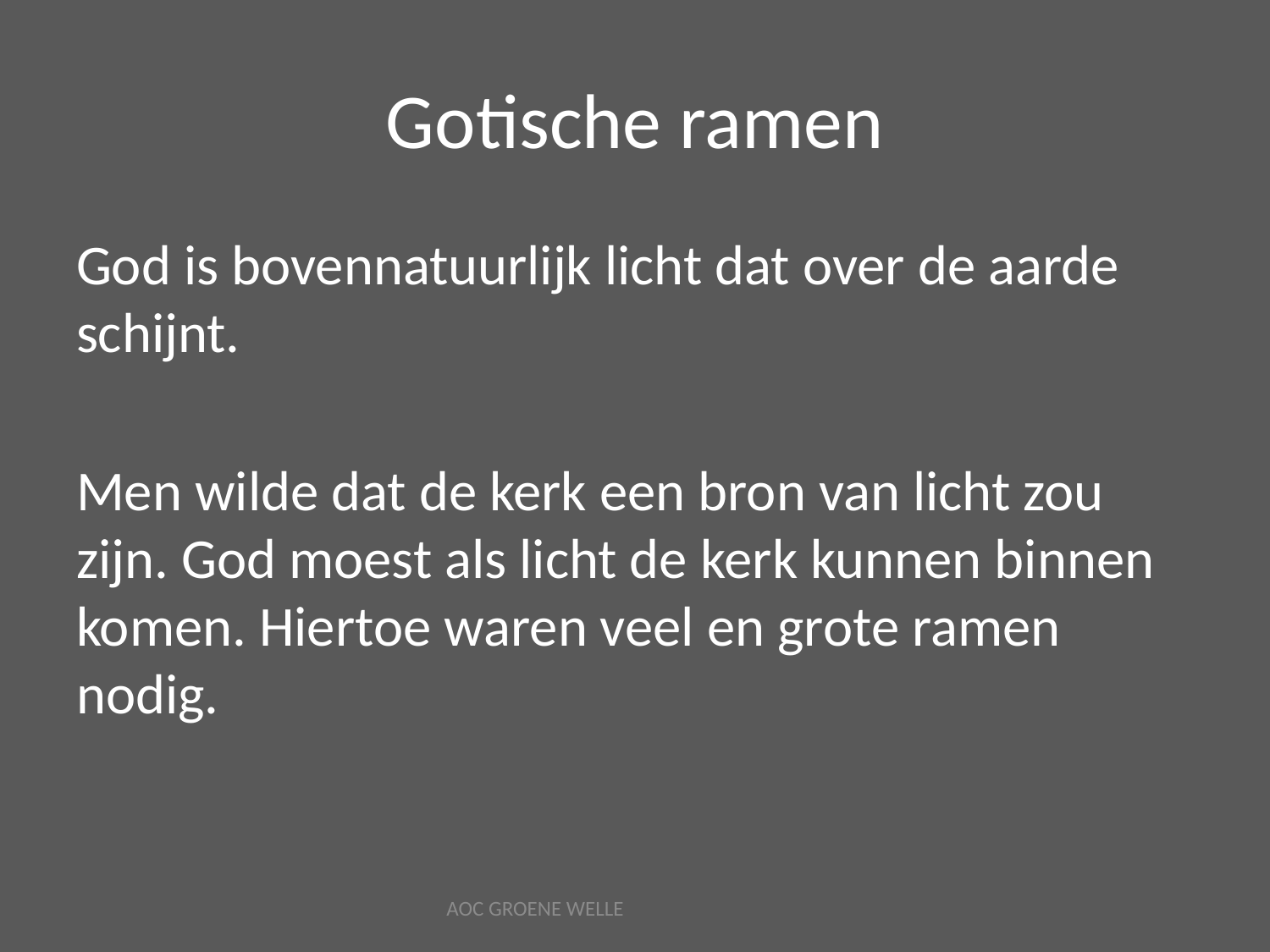

# Gotische ramen
God is bovennatuurlijk licht dat over de aarde schijnt.

Men wilde dat de kerk een bron van licht zou zijn. God moest als licht de kerk kunnen binnen komen. Hiertoe waren veel en grote ramen nodig.
AOC GROENE WELLE